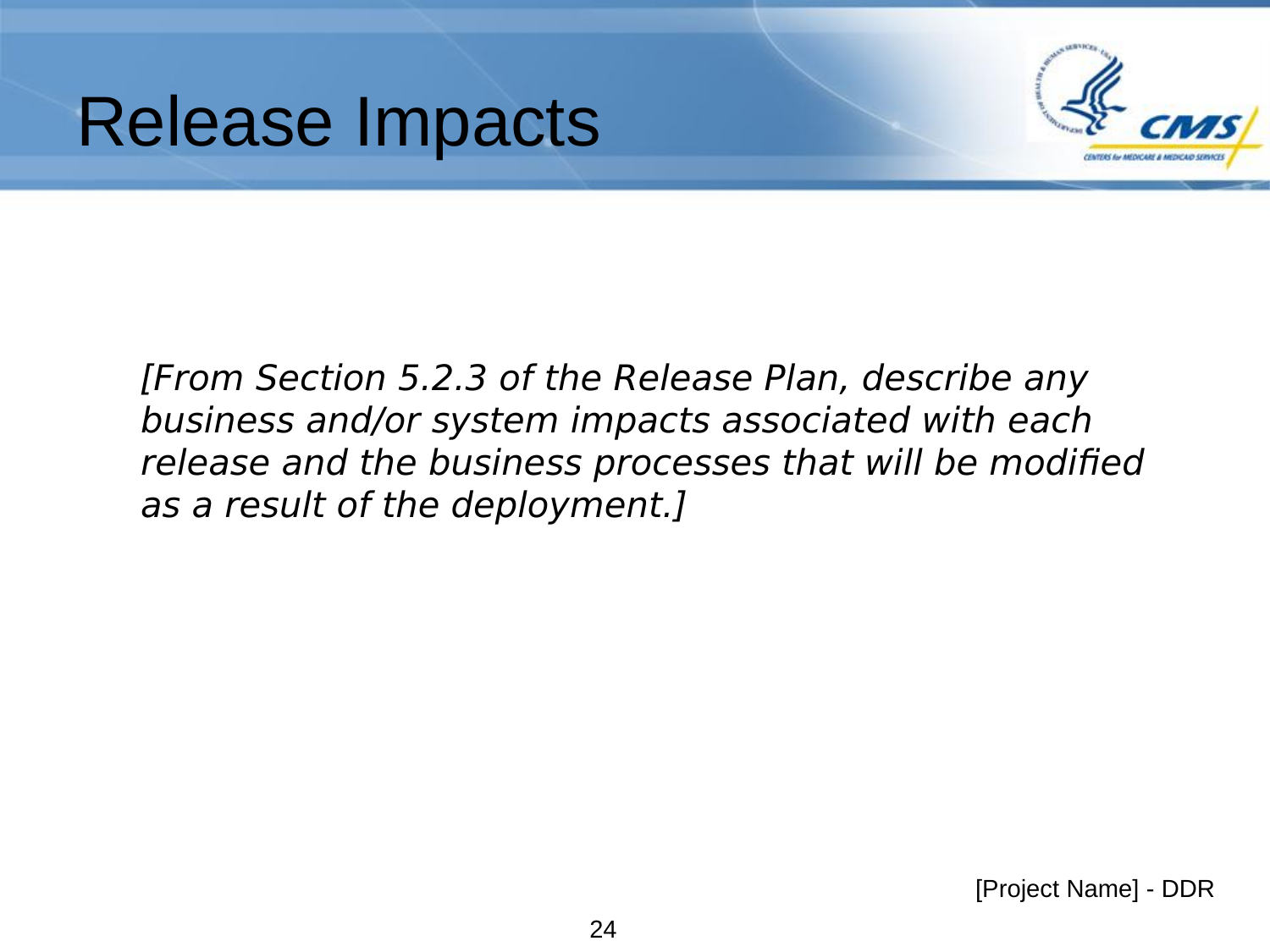

# Release Impacts
[From Section 5.2.3 of the Release Plan, describe any business and/or system impacts associated with each release and the business processes that will be modified as a result of the deployment.]

[Project Name] - DDR
24